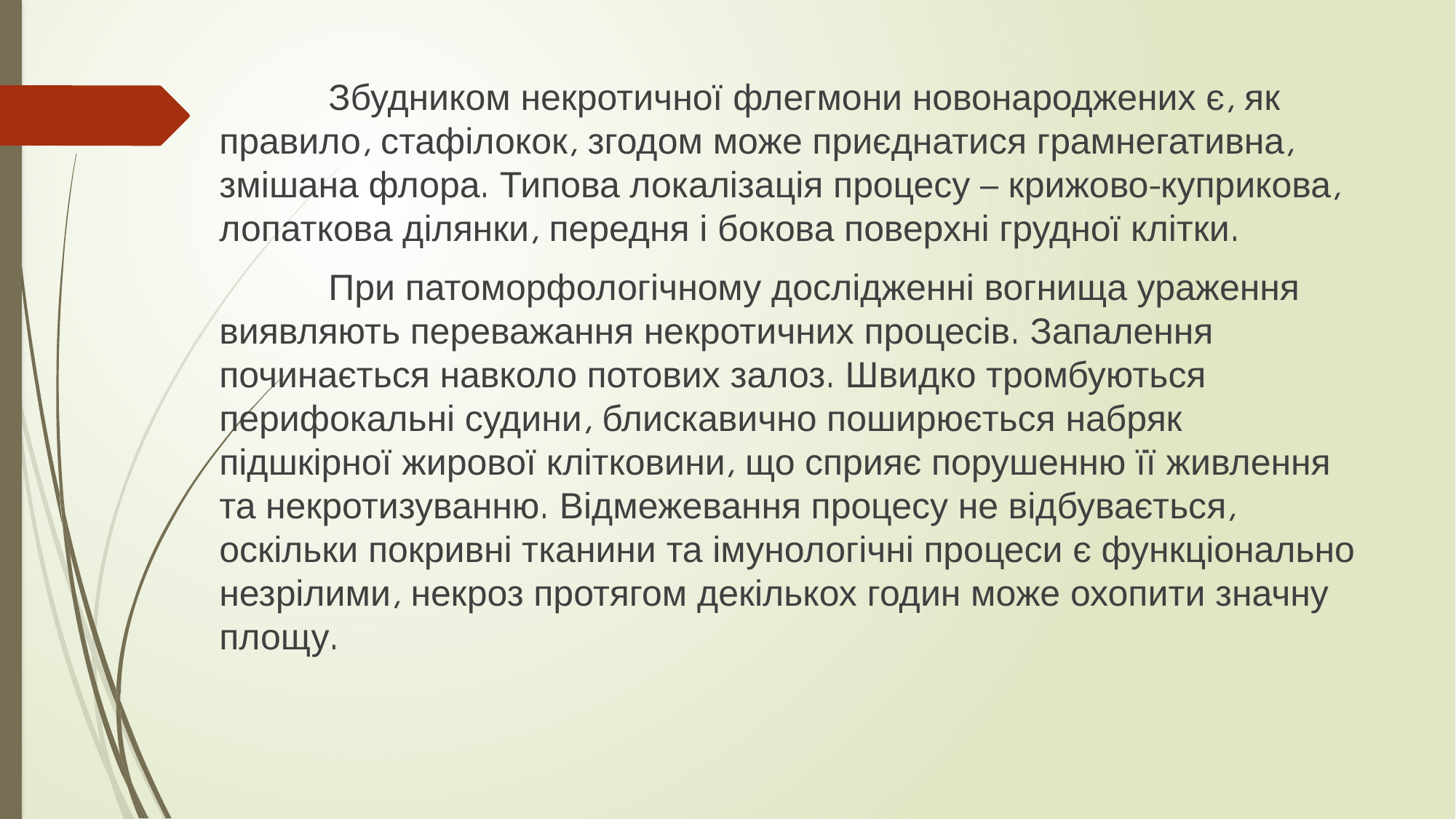

Збудником некротичної флегмони новонароджених є, як правило, стафілокок, згодом може приєднатися грамнегативна, змішана флора. Типова локалізація процесу – крижово-куприкова, лопаткова ділянки, передня і бокова поверхні грудної клітки.
	При патоморфологічному дослідженні вогнища ураження виявляють переважання некротичних процесів. Запалення починається навколо потових залоз. Швидко тромбуються перифокальні судини, блискавично поширюється набряк підшкірної жирової клітковини, що сприяє порушенню її живлення та некротизуванню. Відмежевання процесу не відбувається, оскільки покривні тканини та імунологічні процеси є функціонально незрілими, некроз протягом декількох годин може охопити значну площу.